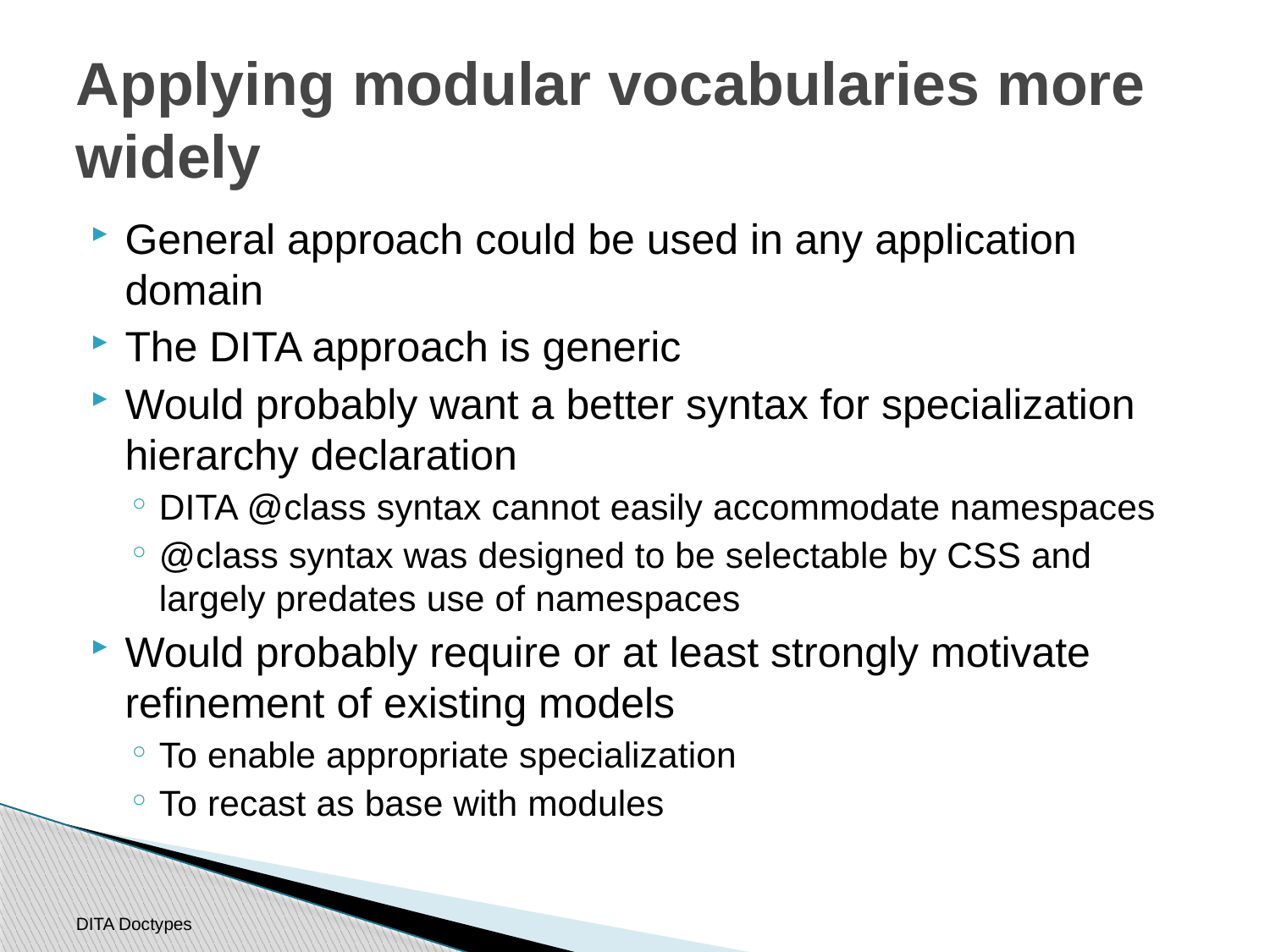

# Applying modular vocabularies more widely
General approach could be used in any application domain
The DITA approach is generic
Would probably want a better syntax for specialization hierarchy declaration
DITA @class syntax cannot easily accommodate namespaces
@class syntax was designed to be selectable by CSS and largely predates use of namespaces
Would probably require or at least strongly motivate refinement of existing models
To enable appropriate specialization
To recast as base with modules